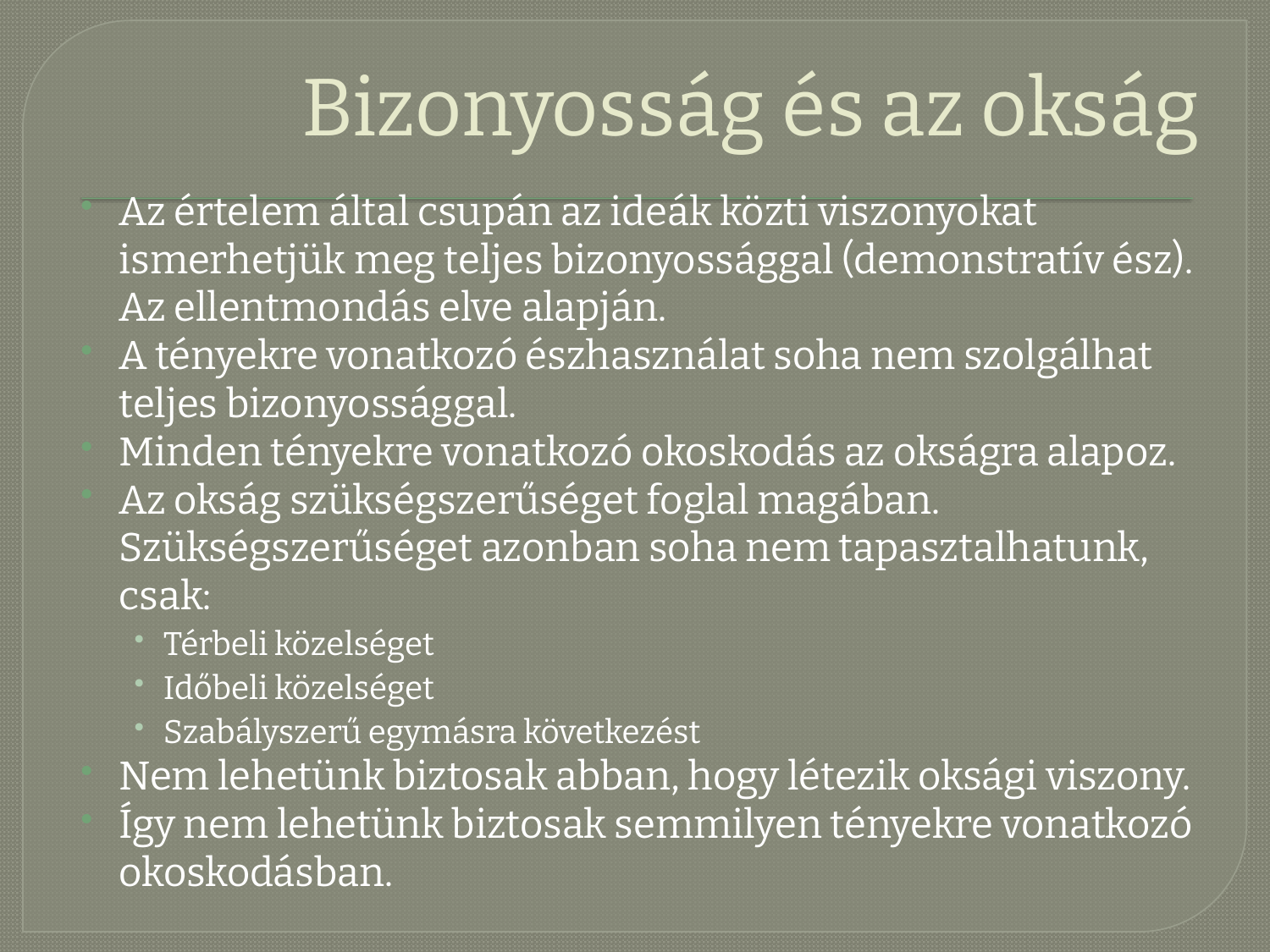

# Bizonyosság és az okság
Az értelem által csupán az ideák közti viszonyokat ismerhetjük meg teljes bizonyossággal (demonstratív ész). Az ellentmondás elve alapján.
A tényekre vonatkozó észhasználat soha nem szolgálhat teljes bizonyossággal.
Minden tényekre vonatkozó okoskodás az okságra alapoz.
Az okság szükségszerűséget foglal magában. Szükségszerűséget azonban soha nem tapasztalhatunk, csak:
Térbeli közelséget
Időbeli közelséget
Szabályszerű egymásra következést
Nem lehetünk biztosak abban, hogy létezik oksági viszony.
Így nem lehetünk biztosak semmilyen tényekre vonatkozó okoskodásban.